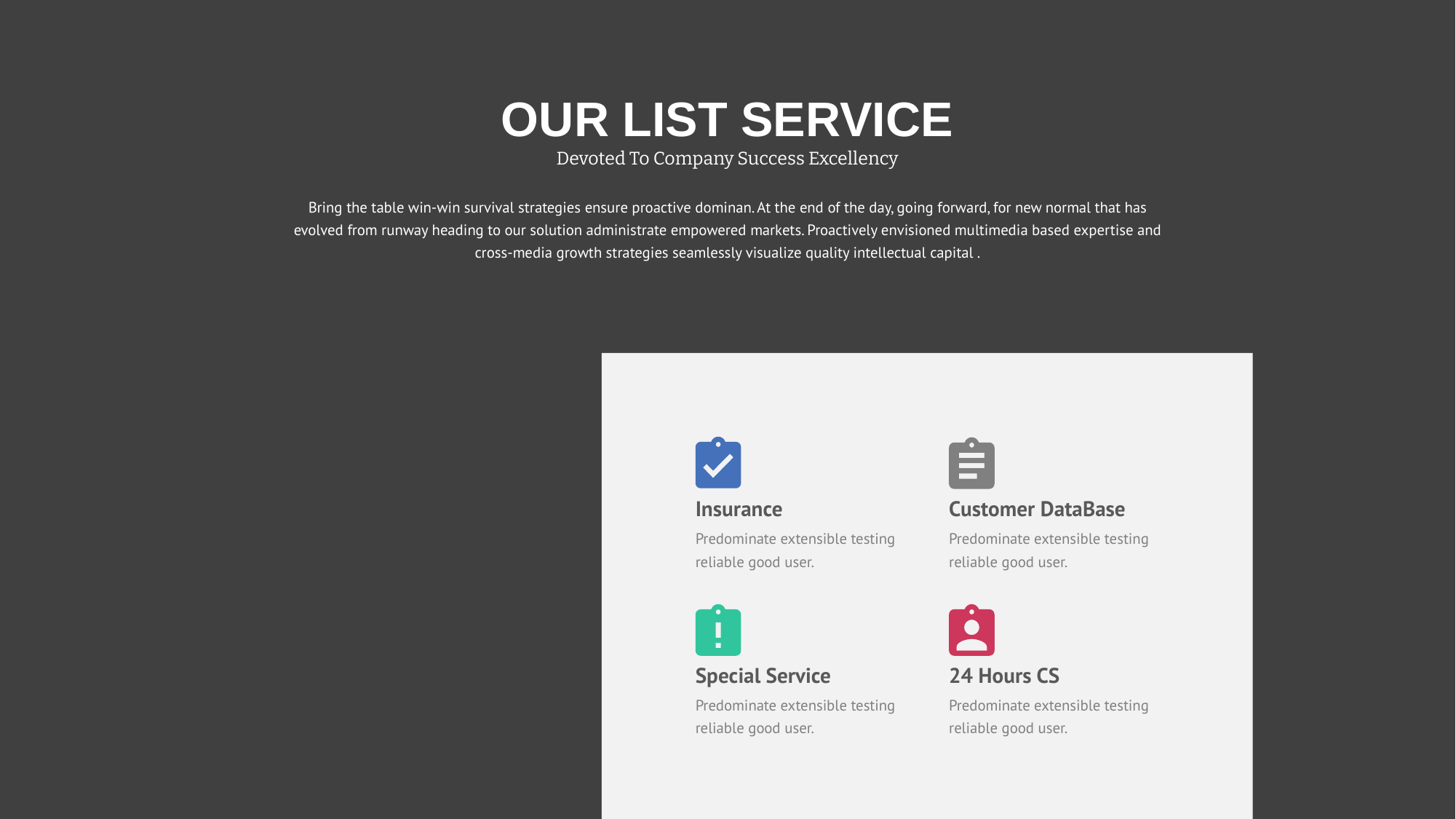

OUR LIST SERVICE
Devoted To Company Success Excellency
Bring the table win-win survival strategies ensure proactive dominan. At the end of the day, going forward, for new normal that has evolved from runway heading to our solution administrate empowered markets. Proactively envisioned multimedia based expertise and cross-media growth strategies seamlessly visualize quality intellectual capital .

Insurance
Customer DataBase
Predominate extensible testing reliable good user.
Predominate extensible testing reliable good user.

Special Service
24 Hours CS
Predominate extensible testing reliable good user.
Predominate extensible testing reliable good user.